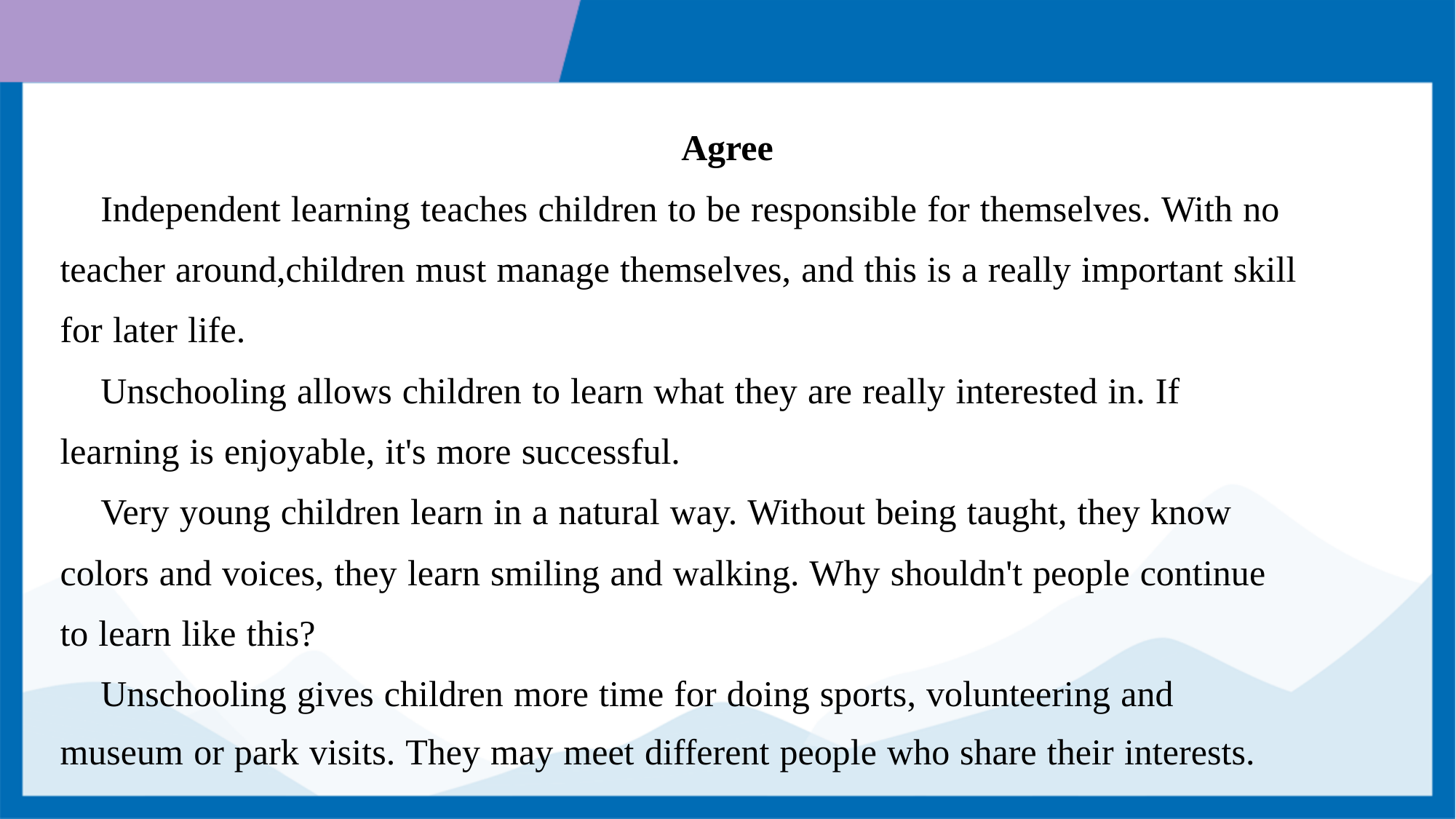

Agree
    Independent learning teaches children to be responsible for themselves. With no
teacher around,children must manage themselves, and this is a really important skill
for later life.
    Unschooling allows children to learn what they are really interested in. If
learning is enjoyable, it's more successful.
    Very young children learn in a natural way. Without being taught, they know
colors and voices, they learn smiling and walking. Why shouldn't people continue
to learn like this?
    Unschooling gives children more time for doing sports, volunteering and
museum or park visits. They may meet different people who share their interests.